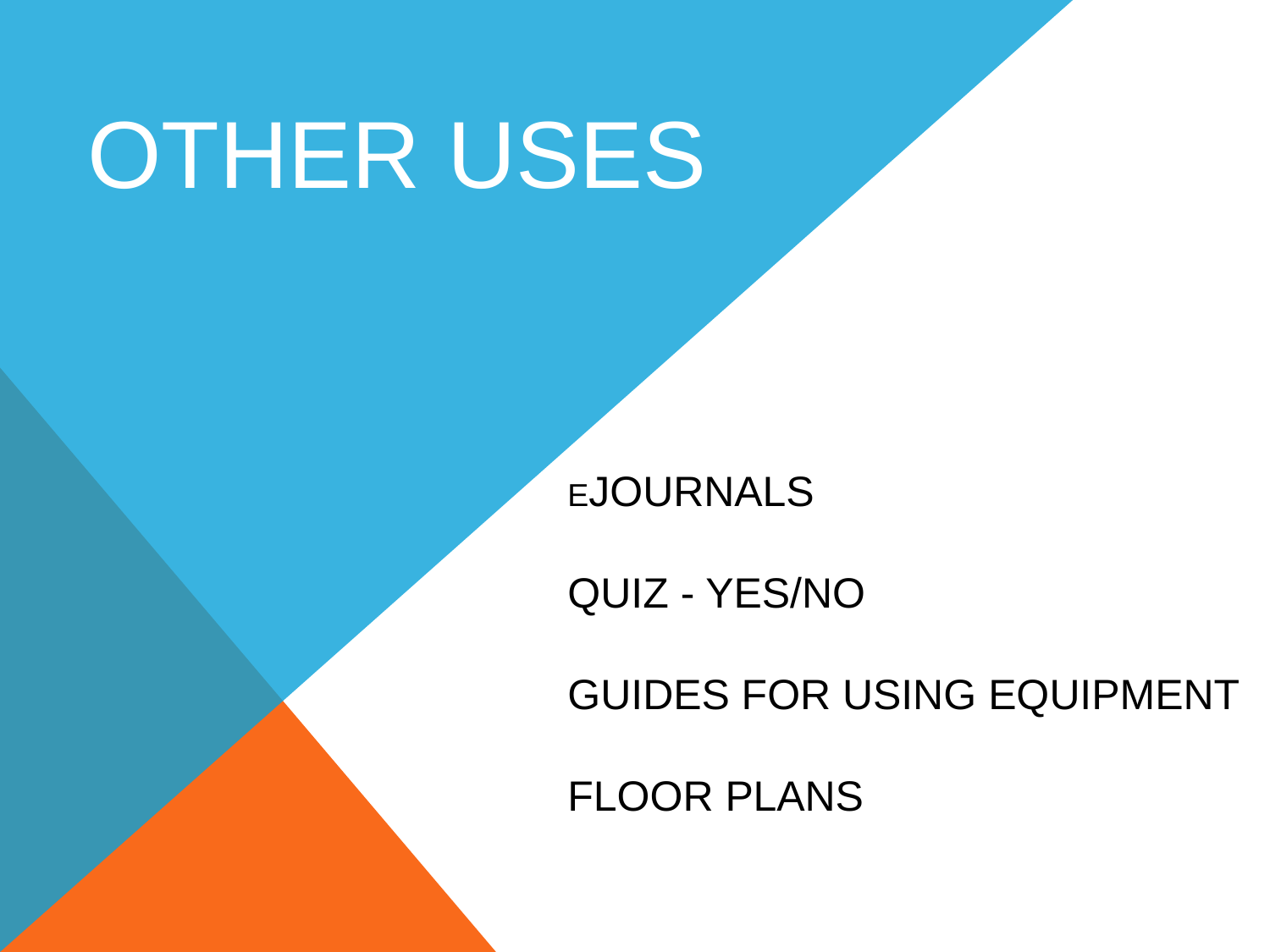

# Other uses
Ejournals
Quiz - yes/no
Guides for using equipment

Floor plans